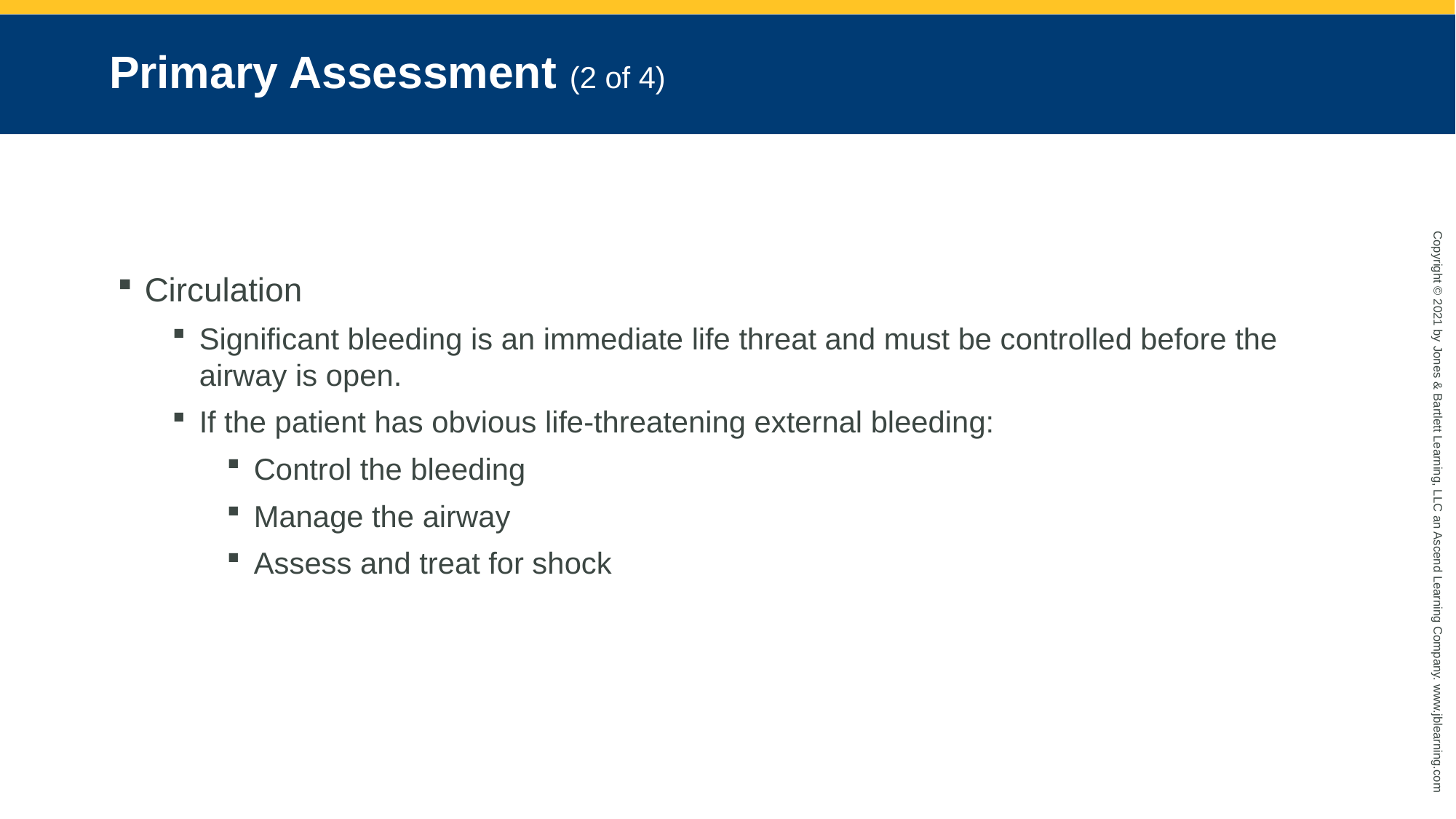

# Primary Assessment (2 of 4)
Circulation
Significant bleeding is an immediate life threat and must be controlled before the airway is open.
If the patient has obvious life-threatening external bleeding:
Control the bleeding
Manage the airway
Assess and treat for shock